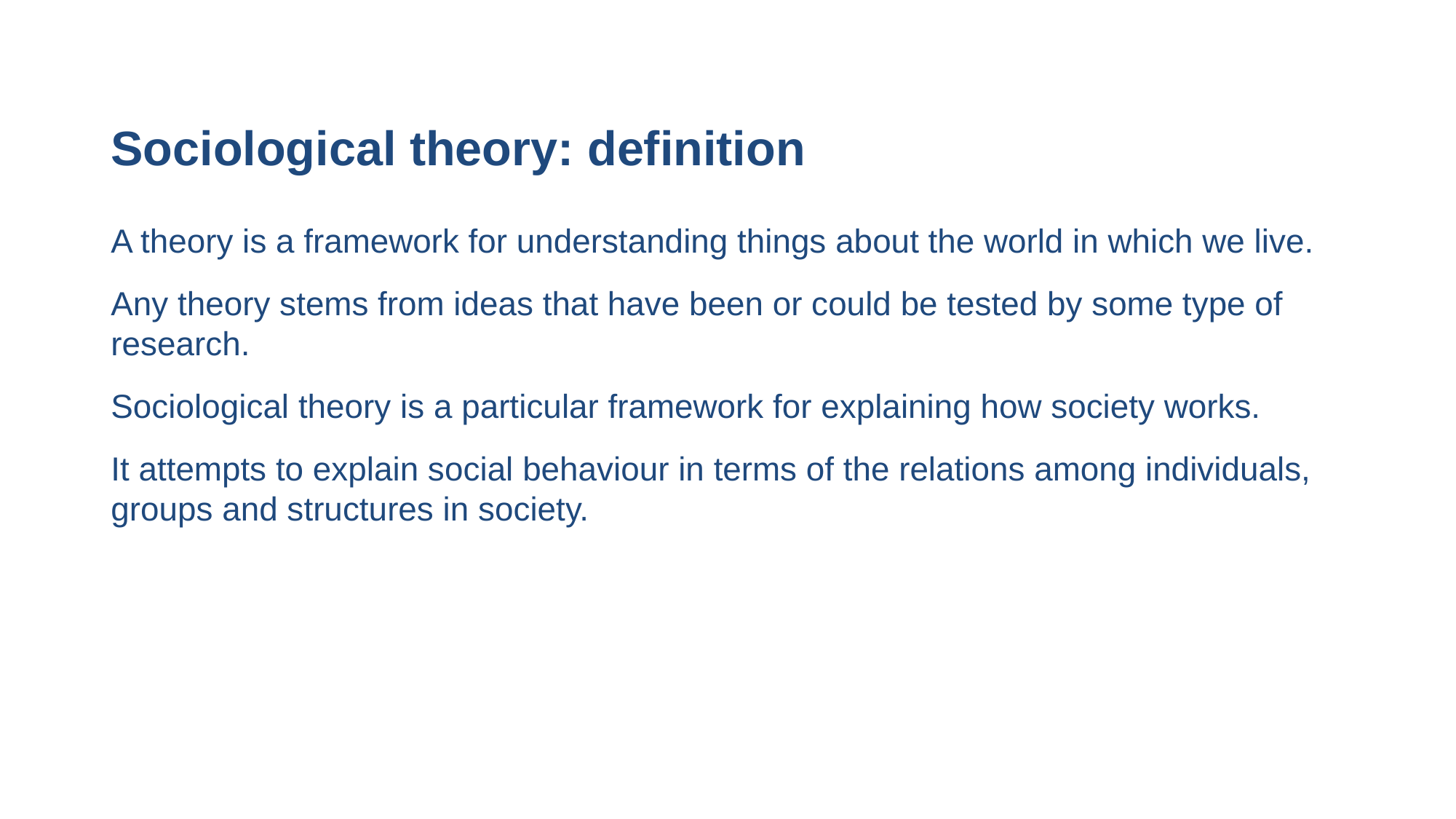

# Sociological theory: definition
A theory is a framework for understanding things about the world in which we live.
Any theory stems from ideas that have been or could be tested by some type of research.
Sociological theory is a particular framework for explaining how society works.
It attempts to explain social behaviour in terms of the relations among individuals, groups and structures in society.